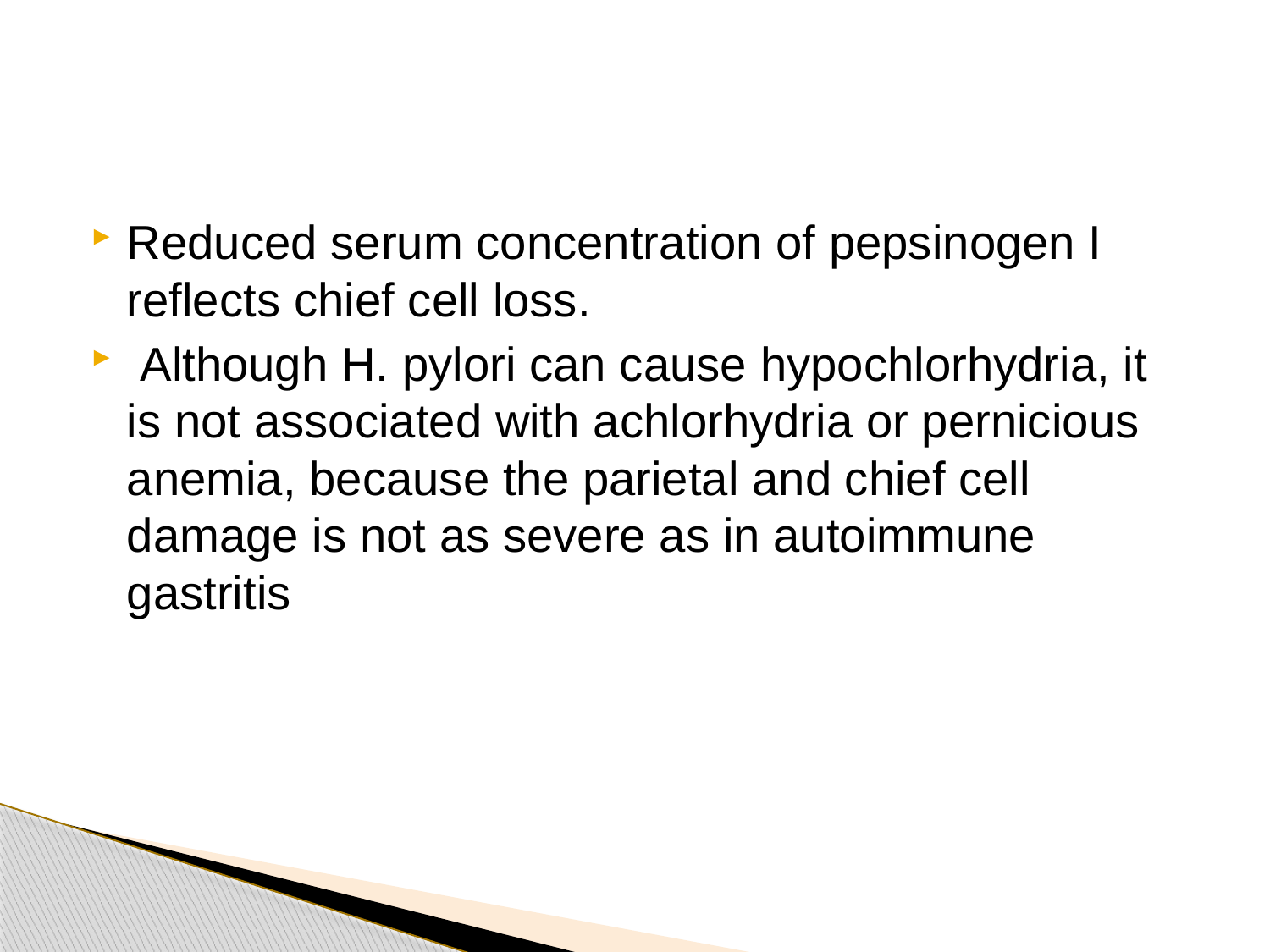

Reduced serum concentration of pepsinogen I reflects chief cell loss.
 Although H. pylori can cause hypochlorhydria, it is not associated with achlorhydria or pernicious anemia, because the parietal and chief cell damage is not as severe as in autoimmune gastritis